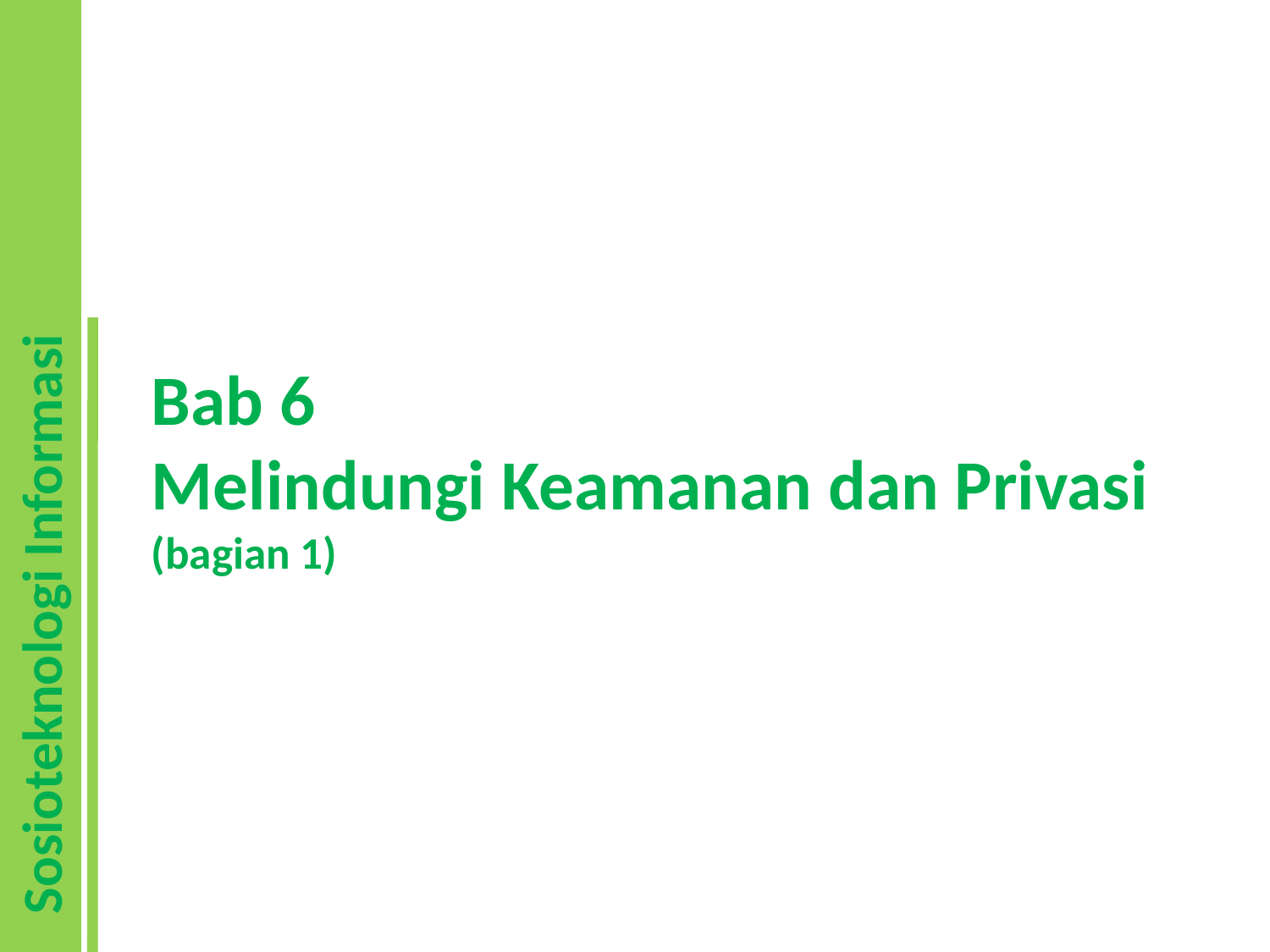

# Bab 6 Melindungi Keamanan dan Privasi (bagian 1)